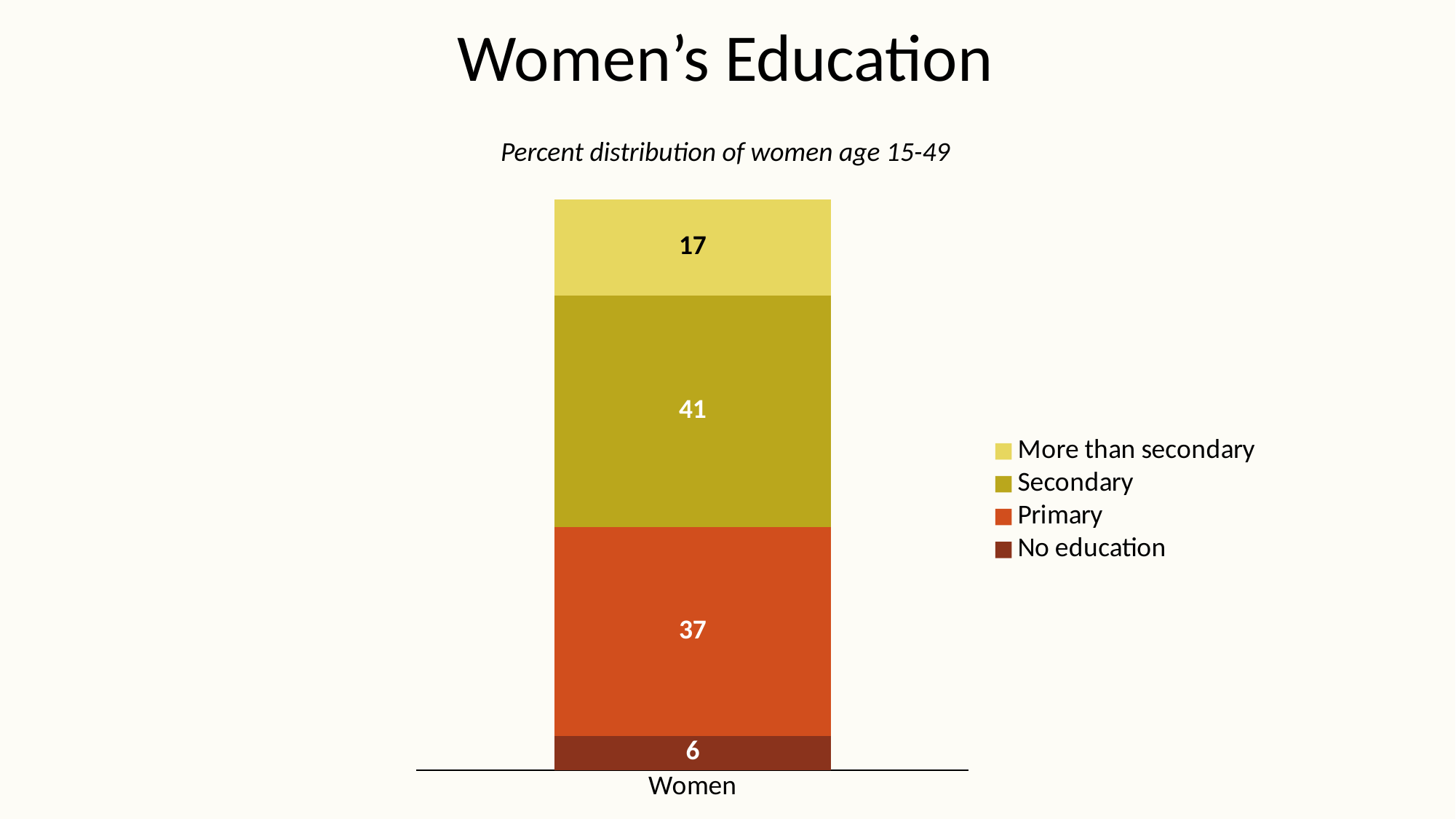

# Women’s Education
Percent distribution of women age 15-49

### Chart

| Category | No education | Primary | Secondary | More than secondary |
|---|---|---|---|---|
| Women | 6.0 | 37.0 | 41.0 | 17.0 |